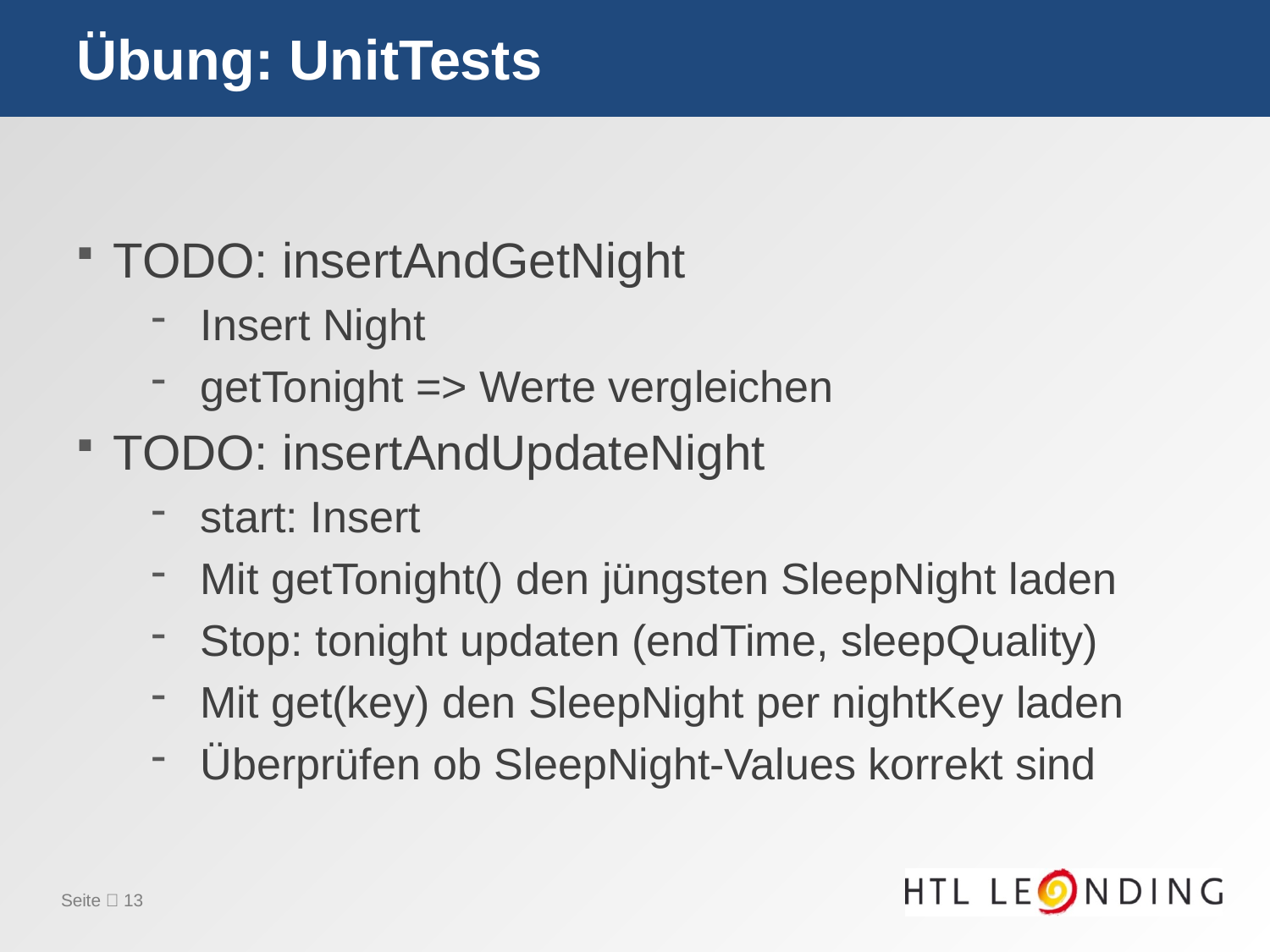

# Übung: UnitTests
TODO: insertAndGetNight
Insert Night
getTonight => Werte vergleichen
TODO: insertAndUpdateNight
start: Insert
Mit getTonight() den jüngsten SleepNight laden
Stop: tonight updaten (endTime, sleepQuality)
Mit get(key) den SleepNight per nightKey laden
Überprüfen ob SleepNight-Values korrekt sind